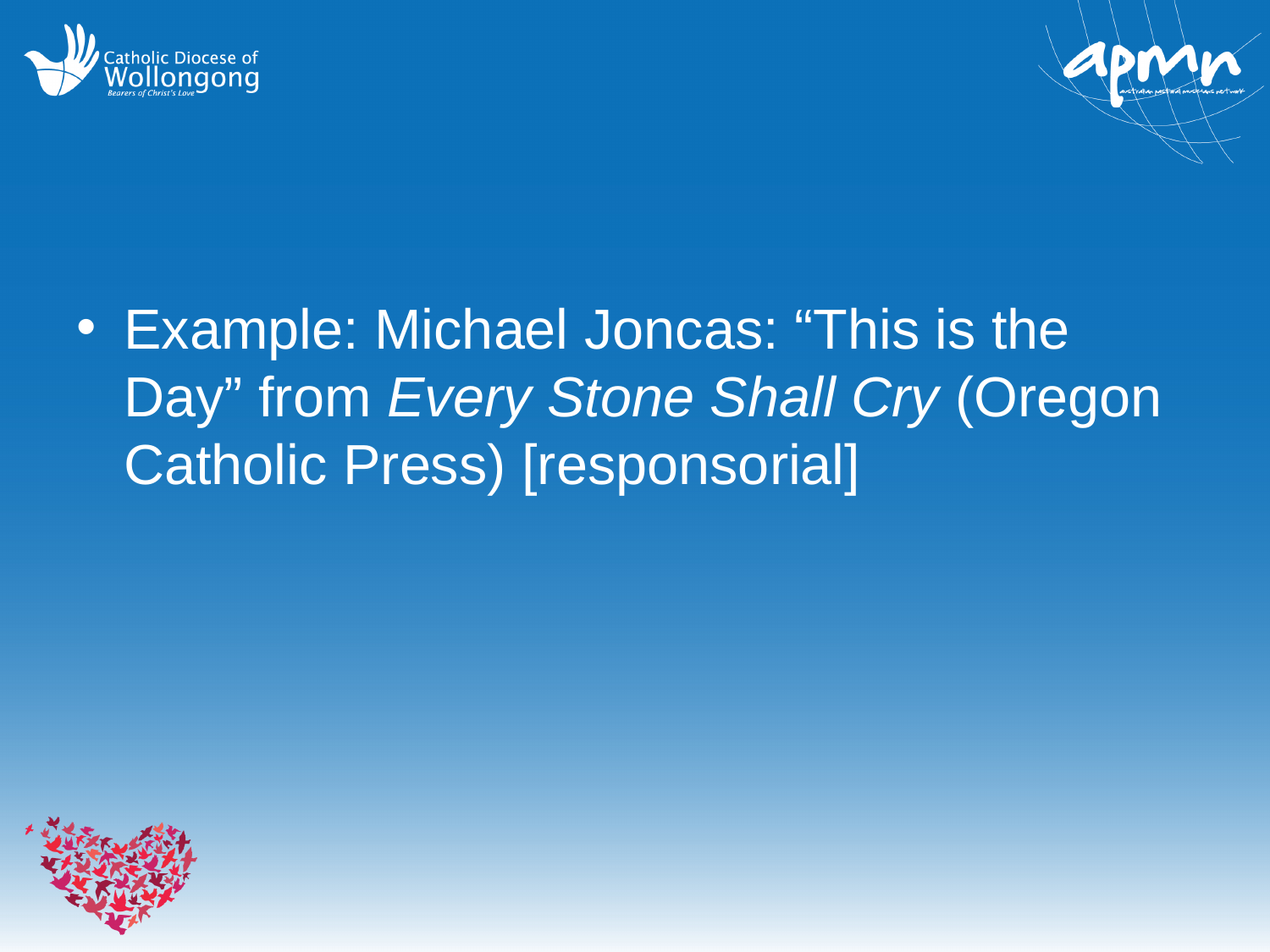

#
Example: Michael Joncas: “This is the Day” from Every Stone Shall Cry (Oregon Catholic Press) [responsorial]